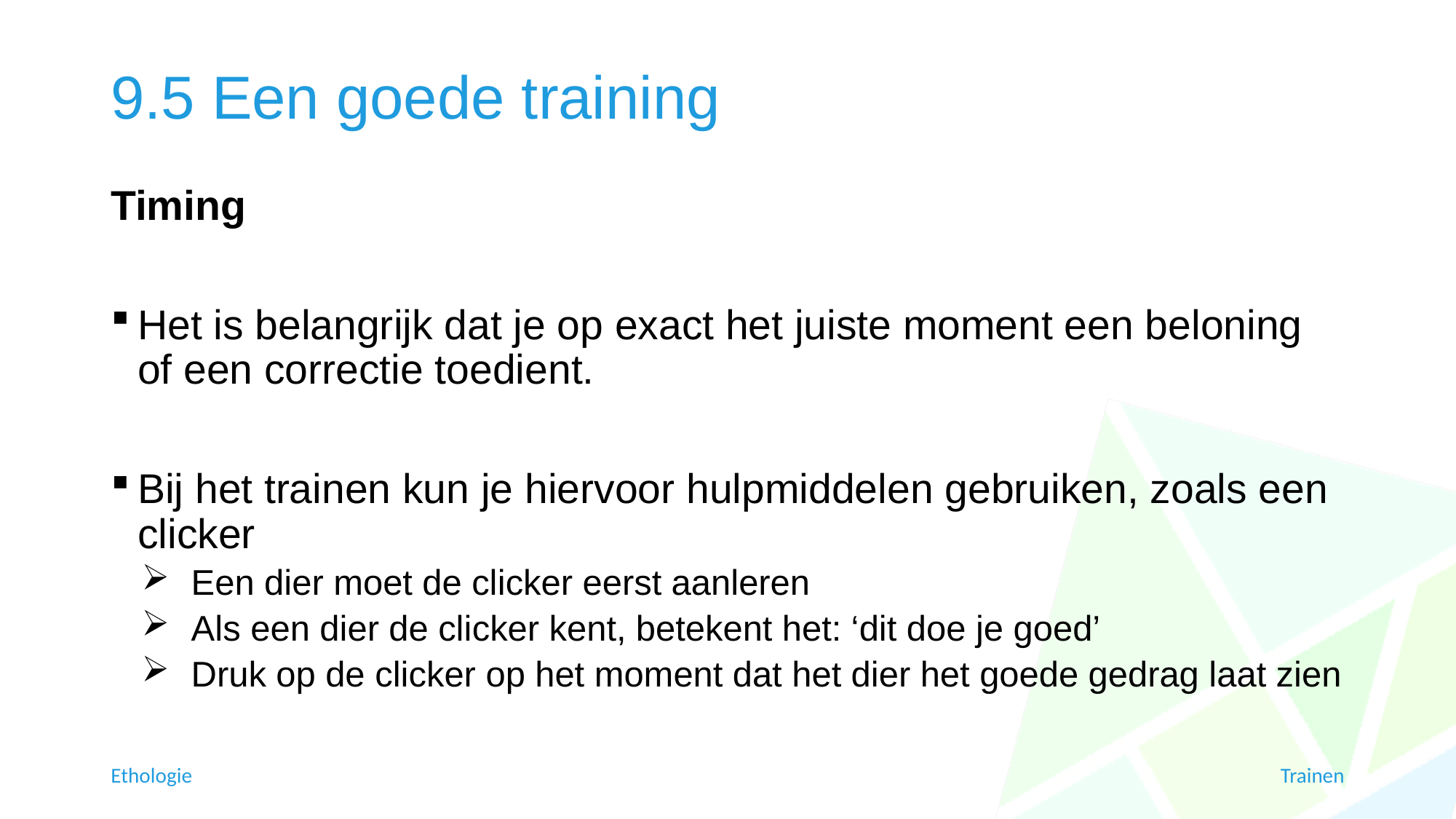

# 9.5 Een goede training
Timing

Het is belangrijk dat je op exact het juiste moment een beloning of een correctie toedient.

Bij het trainen kun je hiervoor hulpmiddelen gebruiken, zoals een clicker
Een dier moet de clicker eerst aanleren
Als een dier de clicker kent, betekent het: ‘dit doe je goed’
Druk op de clicker op het moment dat het dier het goede gedrag laat zien

Ethologie
Trainen